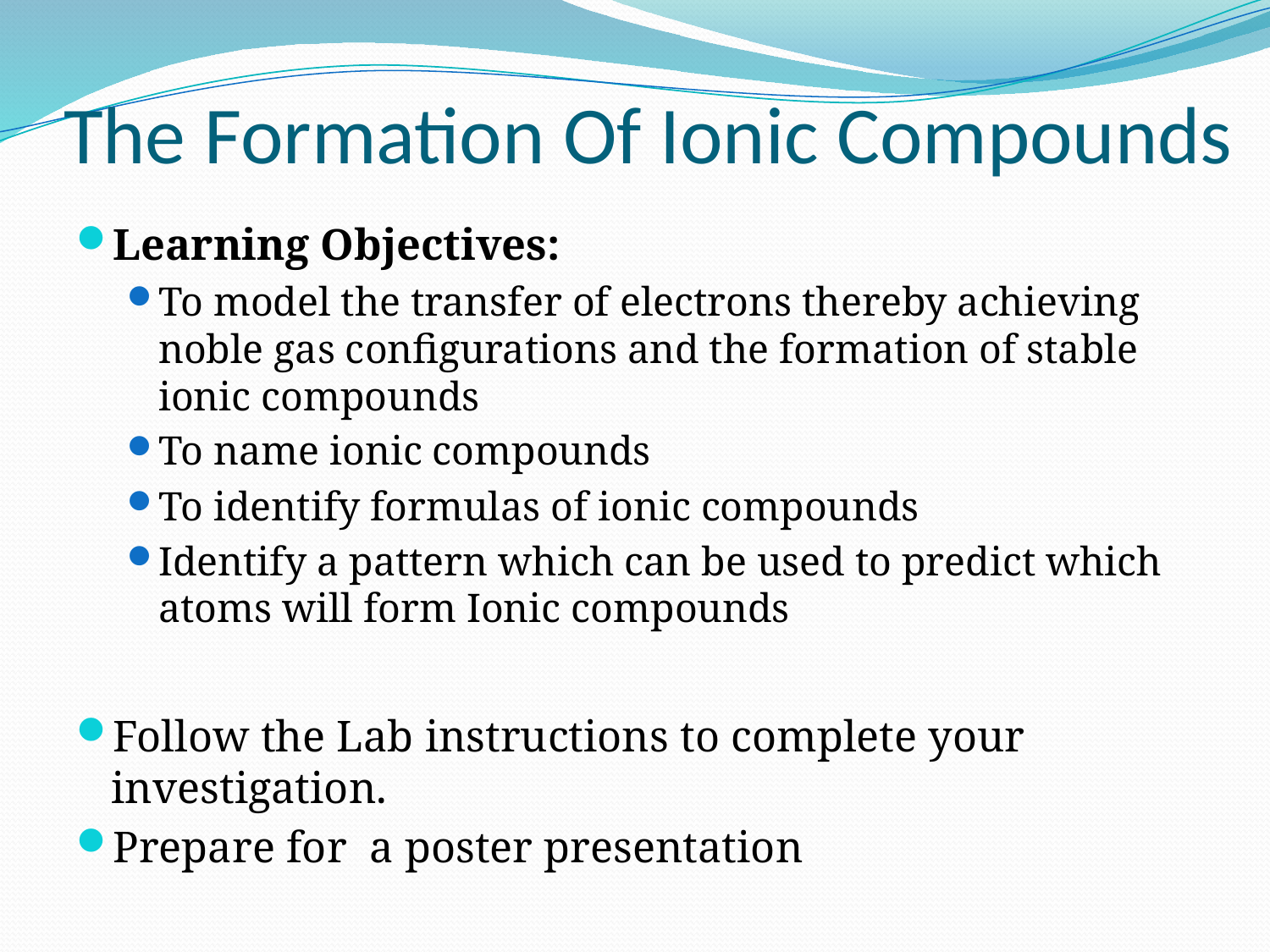

# The Formation Of Ionic Compounds
Learning Objectives:
To model the transfer of electrons thereby achieving noble gas configurations and the formation of stable ionic compounds
To name ionic compounds
To identify formulas of ionic compounds
Identify a pattern which can be used to predict which atoms will form Ionic compounds

Follow the Lab instructions to complete your investigation.
Prepare for  a poster presentation